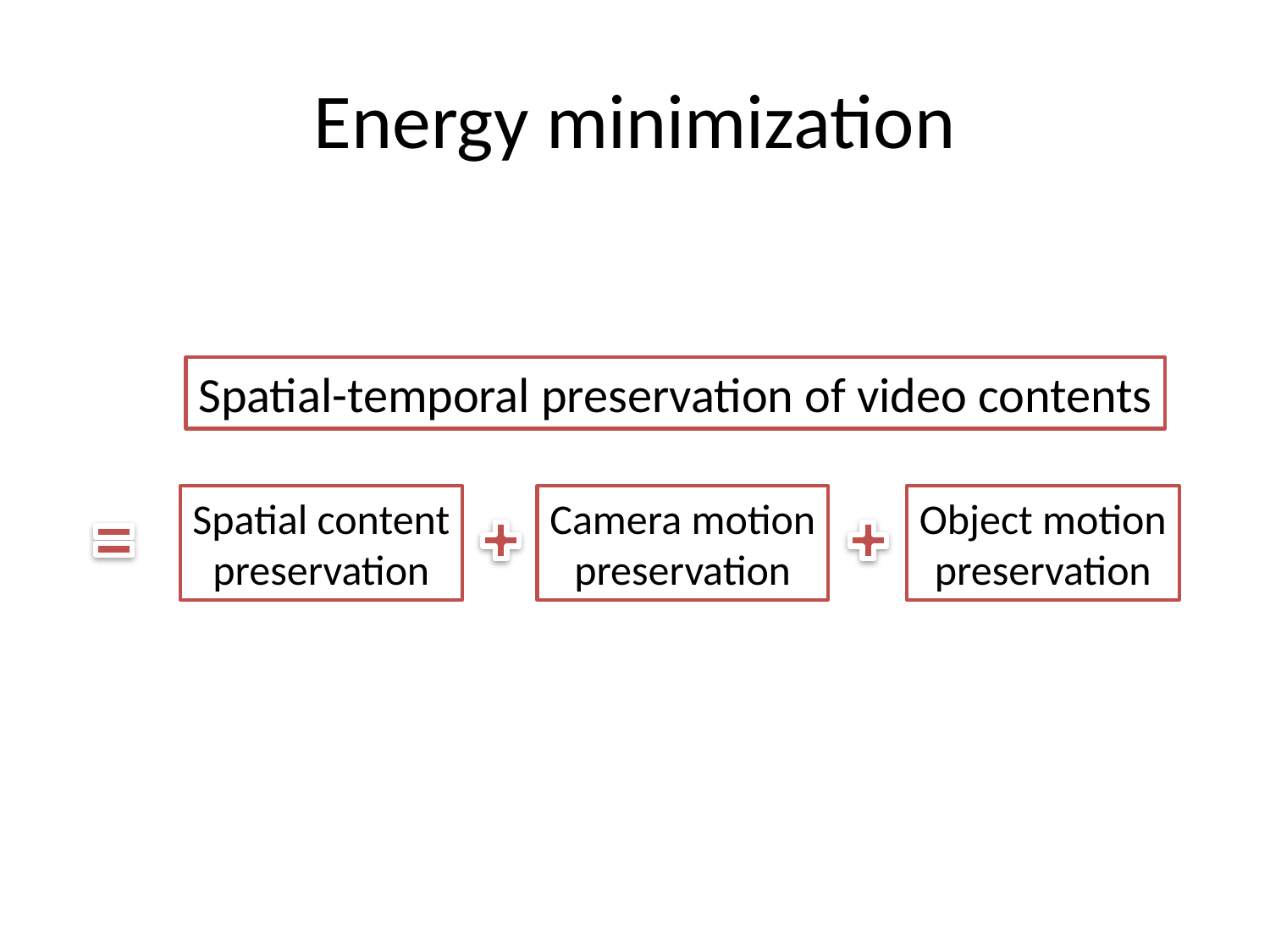

# Energy minimization
Spatial-temporal preservation of video contents
Spatial content
preservation
Camera motion
preservation
Object motion
preservation